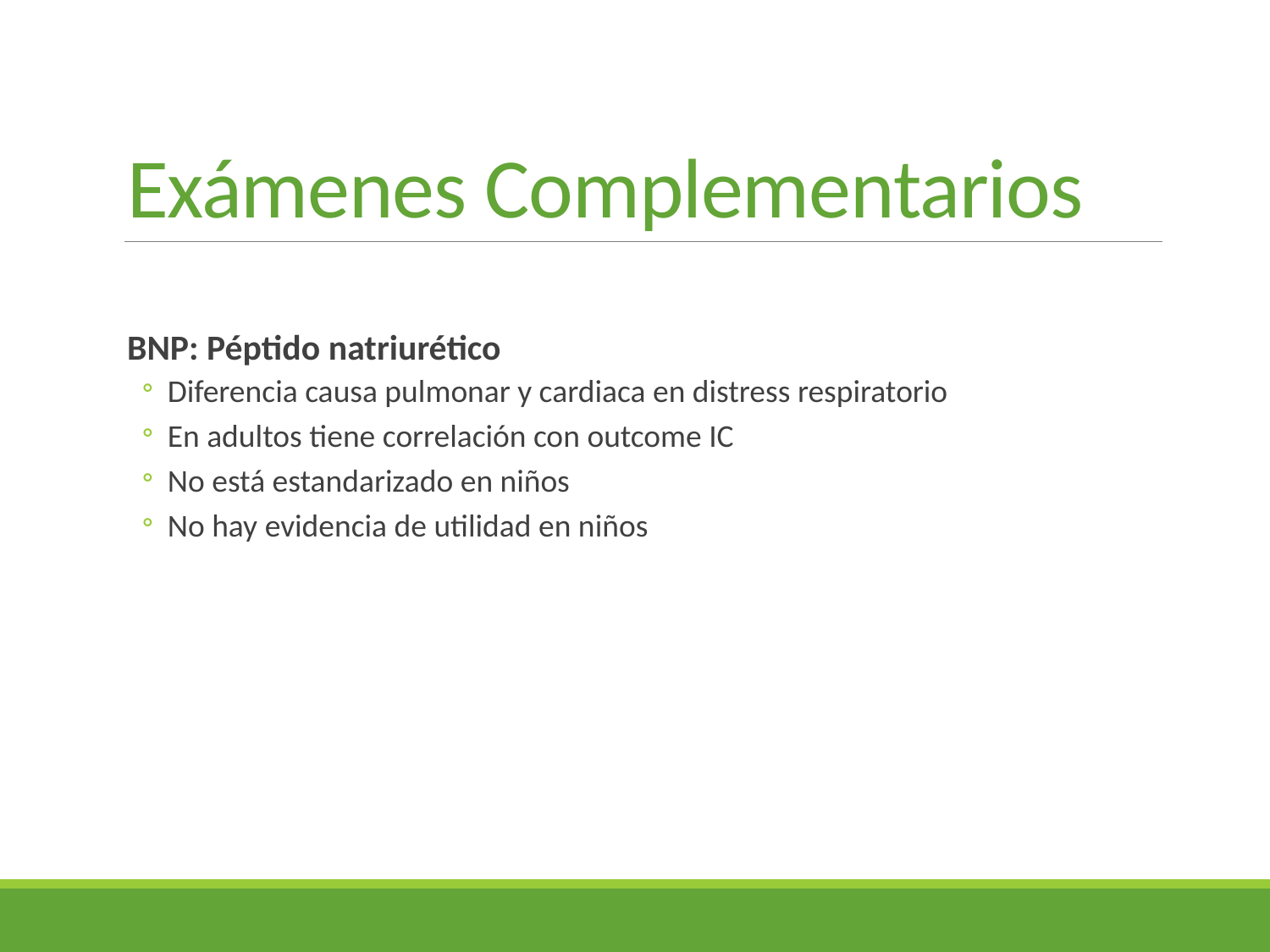

# Exámenes Complementarios

BNP: Péptido natriurético
Diferencia causa pulmonar y cardiaca en distress respiratorio
En adultos tiene correlación con outcome IC
No está estandarizado en niños
No hay evidencia de utilidad en niños